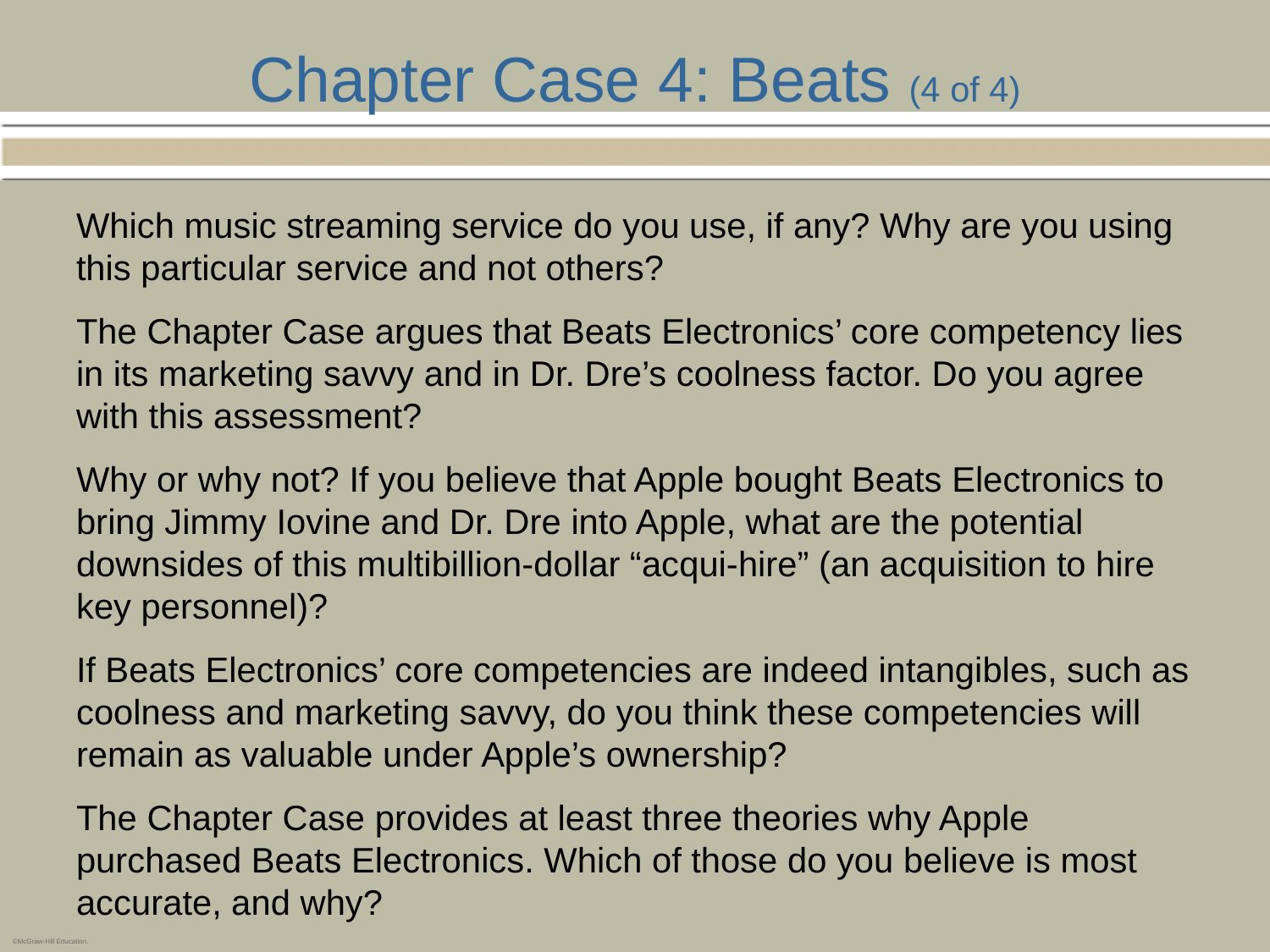

# Chapter Case 4: Beats (4 of 4)
Which music streaming service do you use, if any? Why are you using this particular service and not others?
The Chapter Case argues that Beats Electronics’ core competency lies in its marketing savvy and in Dr. Dre’s coolness factor. Do you agree with this assessment?
Why or why not? If you believe that Apple bought Beats Electronics to bring Jimmy Iovine and Dr. Dre into Apple, what are the potential downsides of this multibillion-dollar “acqui-hire” (an acquisition to hire key personnel)?
If Beats Electronics’ core competencies are indeed intangibles, such as coolness and marketing savvy, do you think these competencies will remain as valuable under Apple’s ownership?
The Chapter Case provides at least three theories why Apple purchased Beats Electronics. Which of those do you believe is most accurate, and why?